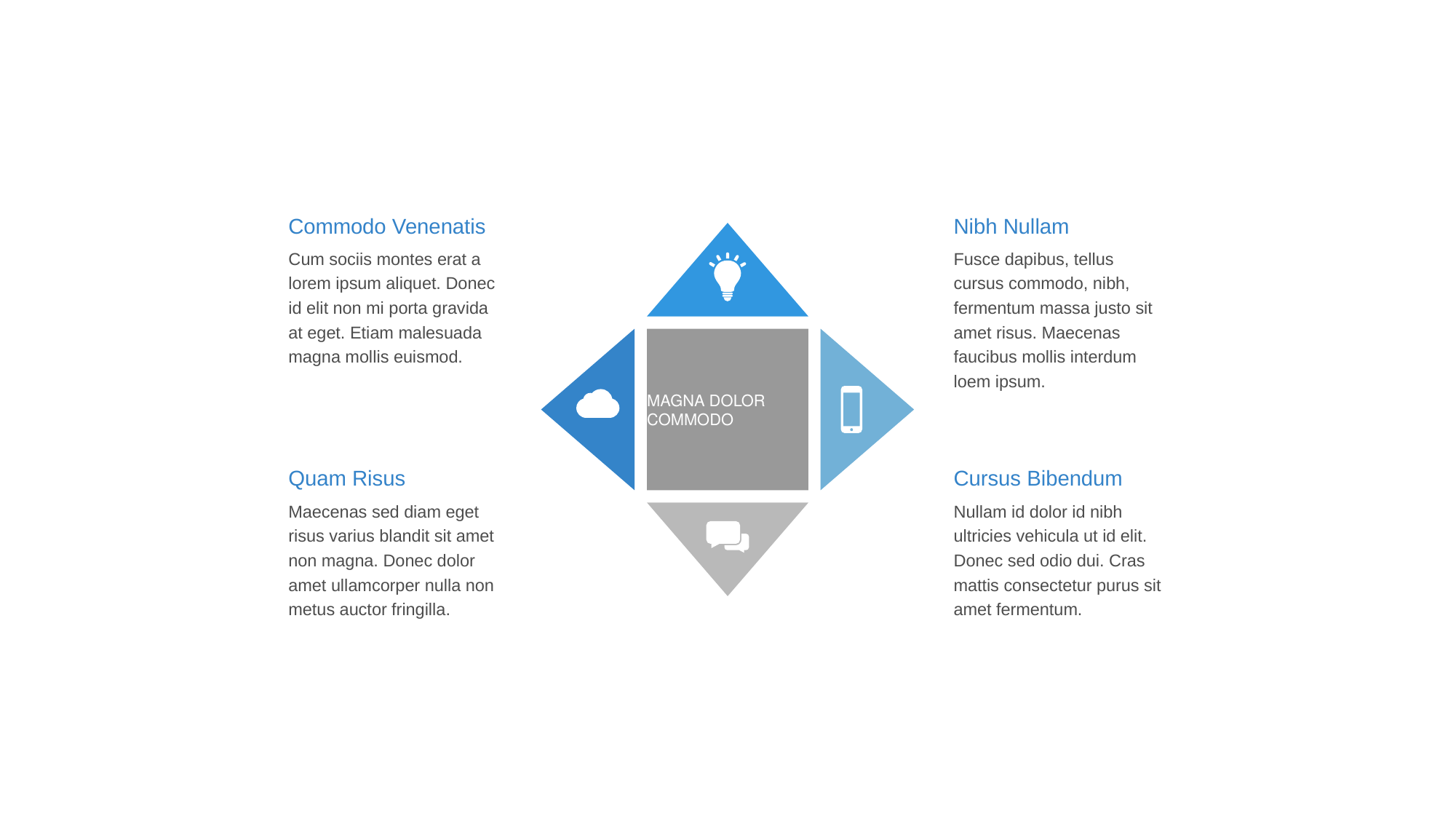

Commodo Venenatis
Cum sociis montes erat a lorem ipsum aliquet. Donec id elit non mi porta gravida at eget. Etiam malesuada magna mollis euismod.
Nibh Nullam
Fusce dapibus, tellus cursus commodo, nibh, fermentum massa justo sit amet risus. Maecenas faucibus mollis interdum loem ipsum.
Quam Risus
Maecenas sed diam eget risus varius blandit sit amet non magna. Donec dolor amet ullamcorper nulla non metus auctor fringilla.
Cursus Bibendum
Nullam id dolor id nibh ultricies vehicula ut id elit. Donec sed odio dui. Cras mattis consectetur purus sit amet fermentum.

Magna Dolor Commodo